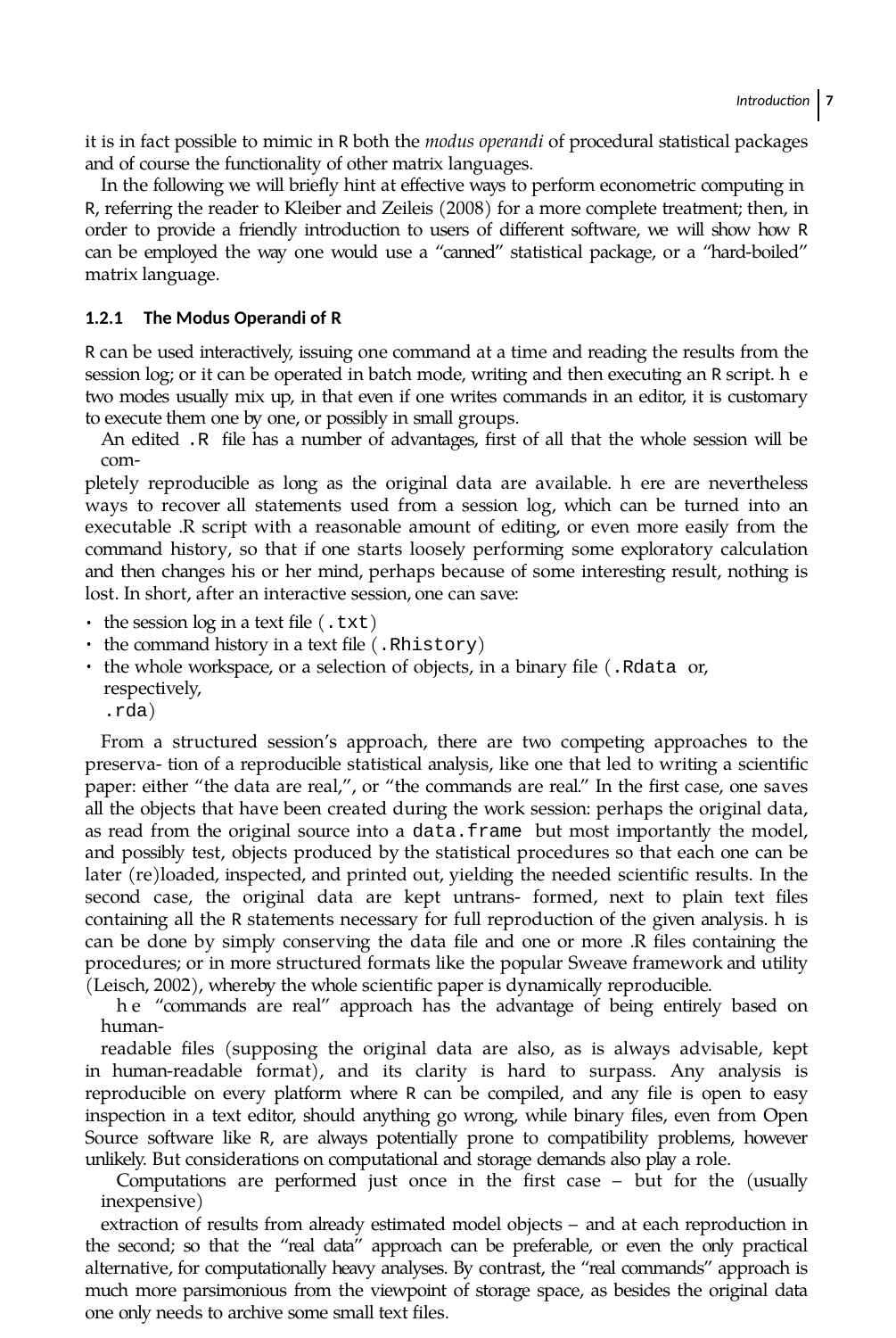

Introduction  7

it is in fact possible to mimic in R both the modus operandi of procedural statistical packages and of course the functionality of other matrix languages.
In the following we will briefly hint at effective ways to perform econometric computing in
R, referring the reader to Kleiber and Zeileis (2008) for a more complete treatment; then, in order to provide a friendly introduction to users of different software, we will show how R can be employed the way one would use a “canned” statistical package, or a “hard-boiled” matrix language.

1.2.1  The Modus Operandi of R
R can be used interactively, issuing one command at a time and reading the results from the session log; or it can be operated in batch mode, writing and then executing an R script. he two modes usually mix up, in that even if one writes commands in an editor, it is customary to execute them one by one, or possibly in small groups.
An edited .R ﬁle has a number of advantages, ﬁrst of all that the whole session will be com-
pletely reproducible as long as the original data are available. here are nevertheless ways to recover all statements used from a session log, which can be turned into an executable .R script with a reasonable amount of editing, or even more easily from the command history, so that if one starts loosely performing some exploratory calculation and then changes his or her mind, perhaps because of some interesting result, nothing is lost. In short, after an interactive session, one can save:
the session log in a text ﬁle (.txt)
the command history in a text ﬁle (.Rhistory)
the whole workspace, or a selection of objects, in a binary ﬁle (.Rdata or, respectively,
.rda)
From a structured session’s approach, there are two competing approaches to the preserva- tion of a reproducible statistical analysis, like one that led to writing a scientiﬁc paper: either “the data are real,”, or “the commands are real.” In the ﬁrst case, one saves all the objects that have been created during the work session: perhaps the original data, as read from the original source into a data.frame but most importantly the model, and possibly test, objects produced by the statistical procedures so that each one can be later (re)loaded, inspected, and printed out, yielding the needed scientiﬁc results. In the second case, the original data are kept untrans- formed, next to plain text ﬁles containing all the R statements necessary for full reproduction of the given analysis. his can be done by simply conserving the data ﬁle and one or more .R ﬁles containing the procedures; or in more structured formats like the popular Sweave framework and utility (Leisch, 2002), whereby the whole scientiﬁc paper is dynamically reproducible.
he “commands are real” approach has the advantage of being entirely based on human-
readable ﬁles (supposing the original data are also, as is always advisable, kept in human-readable format), and its clarity is hard to surpass. Any analysis is reproducible on every platform where R can be compiled, and any ﬁle is open to easy inspection in a text editor, should anything go wrong, while binary ﬁles, even from Open Source software like R, are always potentially prone to compatibility problems, however unlikely. But considerations on computational and storage demands also play a role.
Computations are performed just once in the ﬁrst case – but for the (usually inexpensive)
extraction of results from already estimated model objects – and at each reproduction in the second; so that the “real data” approach can be preferable, or even the only practical alternative, for computationally heavy analyses. By contrast, the “real commands” approach is much more parsimonious from the viewpoint of storage space, as besides the original data one only needs to archive some small text ﬁles.